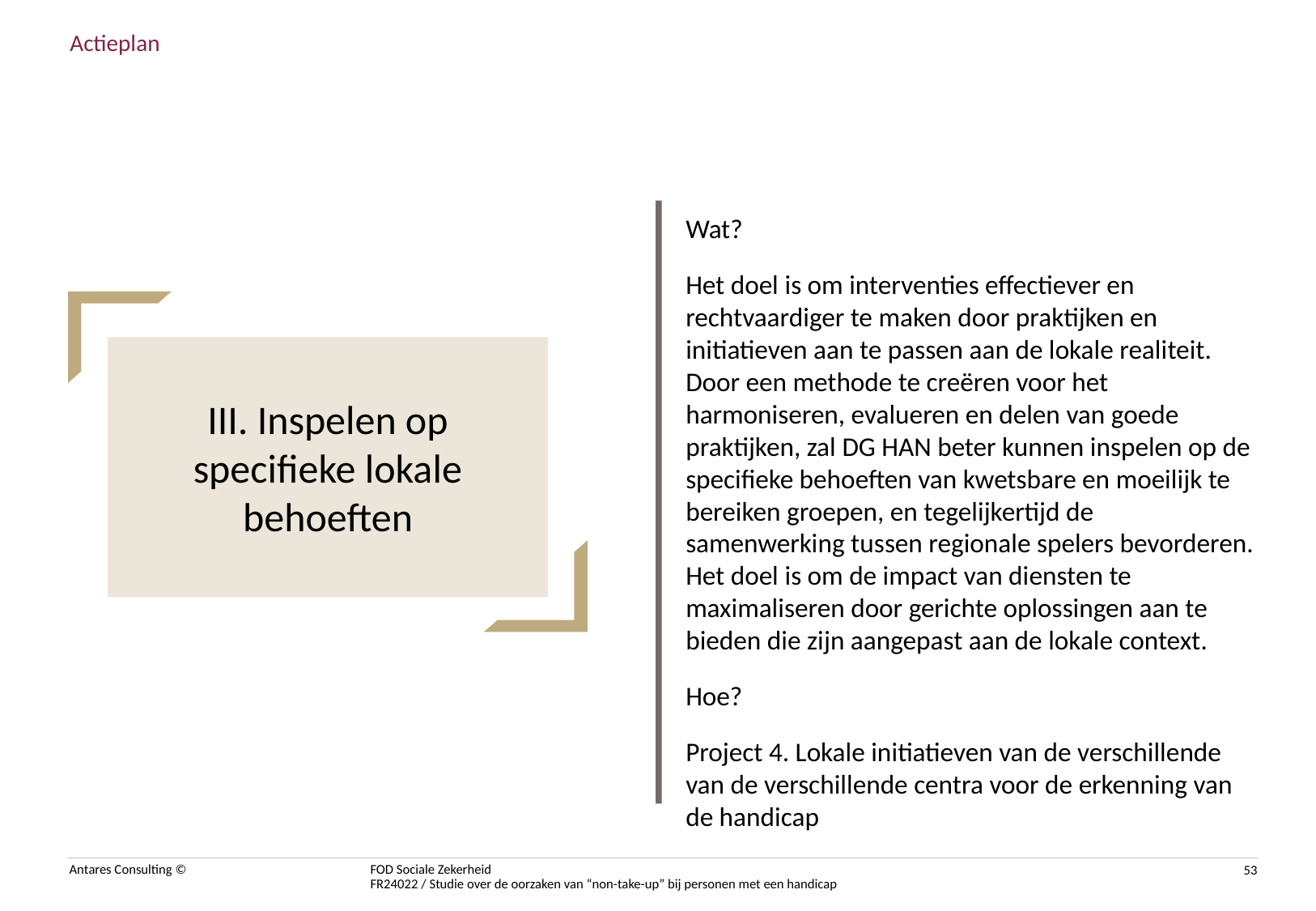

Actieplan

Wat?
Het doel is om interventies effectiever en rechtvaardiger te maken door praktijken en initiatieven aan te passen aan de lokale realiteit. Door een methode te creëren voor het harmoniseren, evalueren en delen van goede praktijken, zal DG HAN beter kunnen inspelen op de specifieke behoeften van kwetsbare en moeilijk te bereiken groepen, en tegelijkertijd de samenwerking tussen regionale spelers bevorderen. Het doel is om de impact van diensten te maximaliseren door gerichte oplossingen aan te bieden die zijn aangepast aan de lokale context.
Hoe?
Project 4. Lokale initiatieven van de verschillende
van de verschillende centra voor de erkenning van de handicap

III. Inspelen op specifieke lokale behoeften